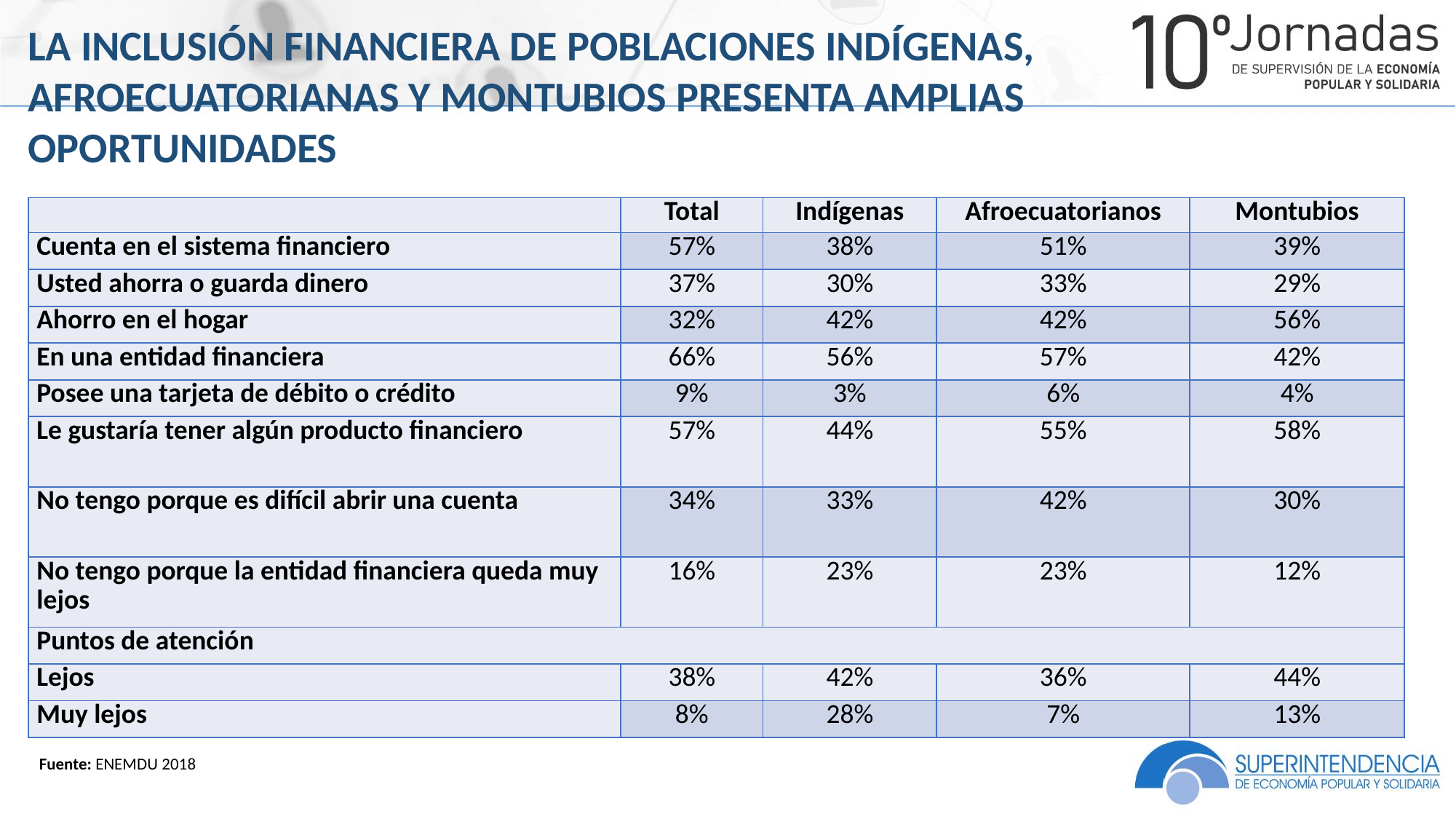

LA INCLUSIÓN FINANCIERA DE POBLACIONES INDÍGENAS, AFROECUATORIANAS Y MONTUBIOS PRESENTA AMPLIAS OPORTUNIDADES
|  | Total | Indígenas | Afroecuatorianos | Montubios |
| --- | --- | --- | --- | --- |
| Cuenta en el sistema financiero | 57% | 38% | 51% | 39% |
| Usted ahorra o guarda dinero | 37% | 30% | 33% | 29% |
| Ahorro en el hogar | 32% | 42% | 42% | 56% |
| En una entidad financiera | 66% | 56% | 57% | 42% |
| Posee una tarjeta de débito o crédito | 9% | 3% | 6% | 4% |
| Le gustaría tener algún producto financiero | 57% | 44% | 55% | 58% |
| No tengo porque es difícil abrir una cuenta | 34% | 33% | 42% | 30% |
| No tengo porque la entidad financiera queda muy lejos | 16% | 23% | 23% | 12% |
| Puntos de atención |  |  |  |  |
| Lejos | 38% | 42% | 36% | 44% |
| Muy lejos | 8% | 28% | 7% | 13% |
Fuente: ENEMDU 2018